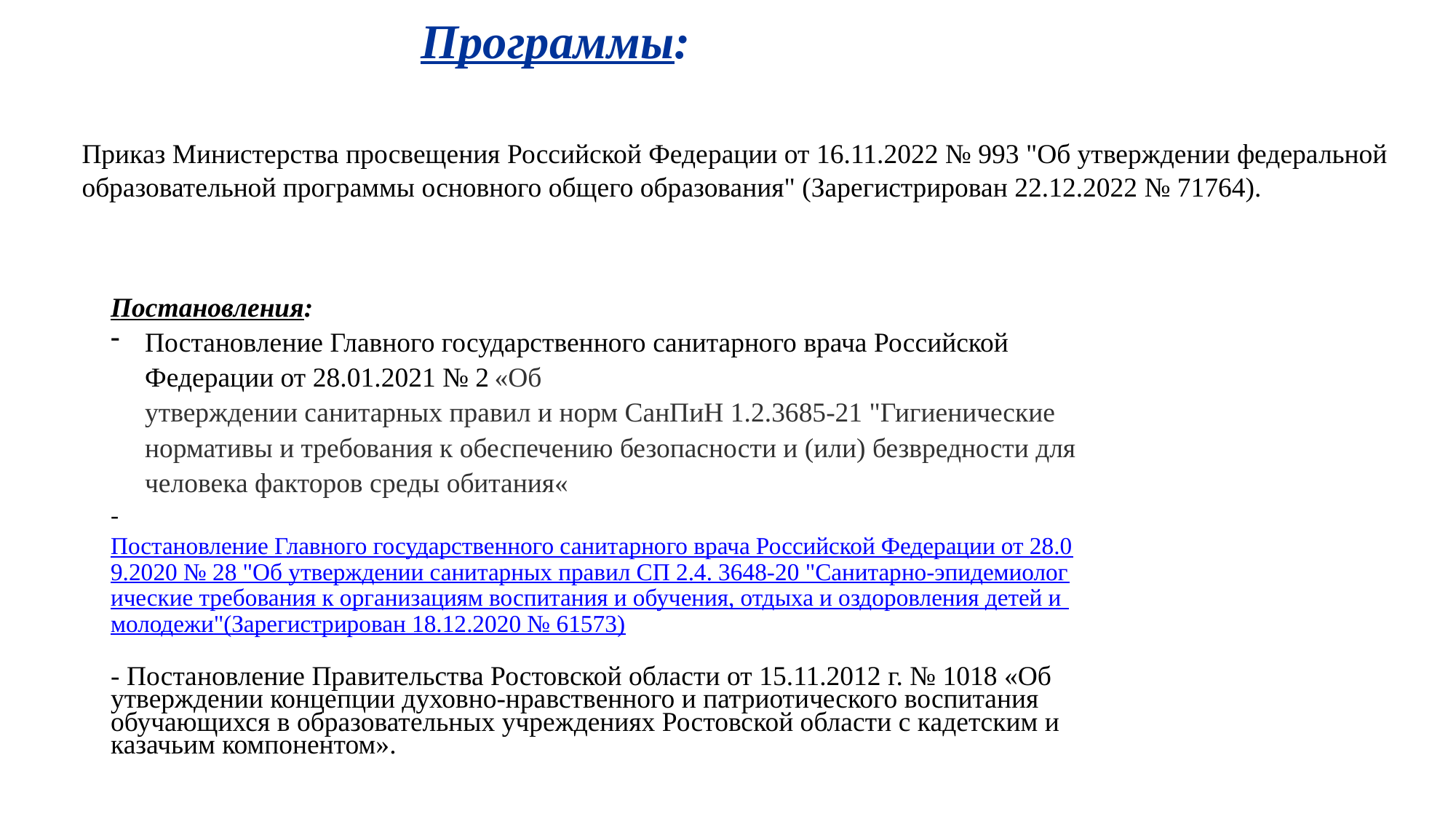

# Программы:
Приказ Министерства просвещения Российской Федерации от 16.11.2022 № 993 "Об утверждении федеральной образовательной программы основного общего образования" (Зарегистрирован 22.12.2022 № 71764).
Постановления:
Постановление Главного государственного санитарного врача Российской Федерации от 28.01.2021 № 2 «Об утверждении санитарных правил и норм СанПиН 1.2.3685-21 "Гигиенические нормативы и требования к обеспечению безопасности и (или) безвредности для человека факторов среды обитания«
- Постановление Главного государственного санитарного врача Российской Федерации от 28.09.2020 № 28 "Об утверждении санитарных правил СП 2.4. 3648-20 "Санитарно-эпидемиологические требования к организациям воспитания и обучения, отдыха и оздоровления детей и молодежи"(Зарегистрирован 18.12.2020 № 61573)

- Постановление Правительства Ростовской области от 15.11.2012 г. № 1018 «Об утверждении концепции духовно-нравственного и патриотического воспитания обучающихся в образовательных учреждениях Ростовской области с кадетским и казачьим компонентом».